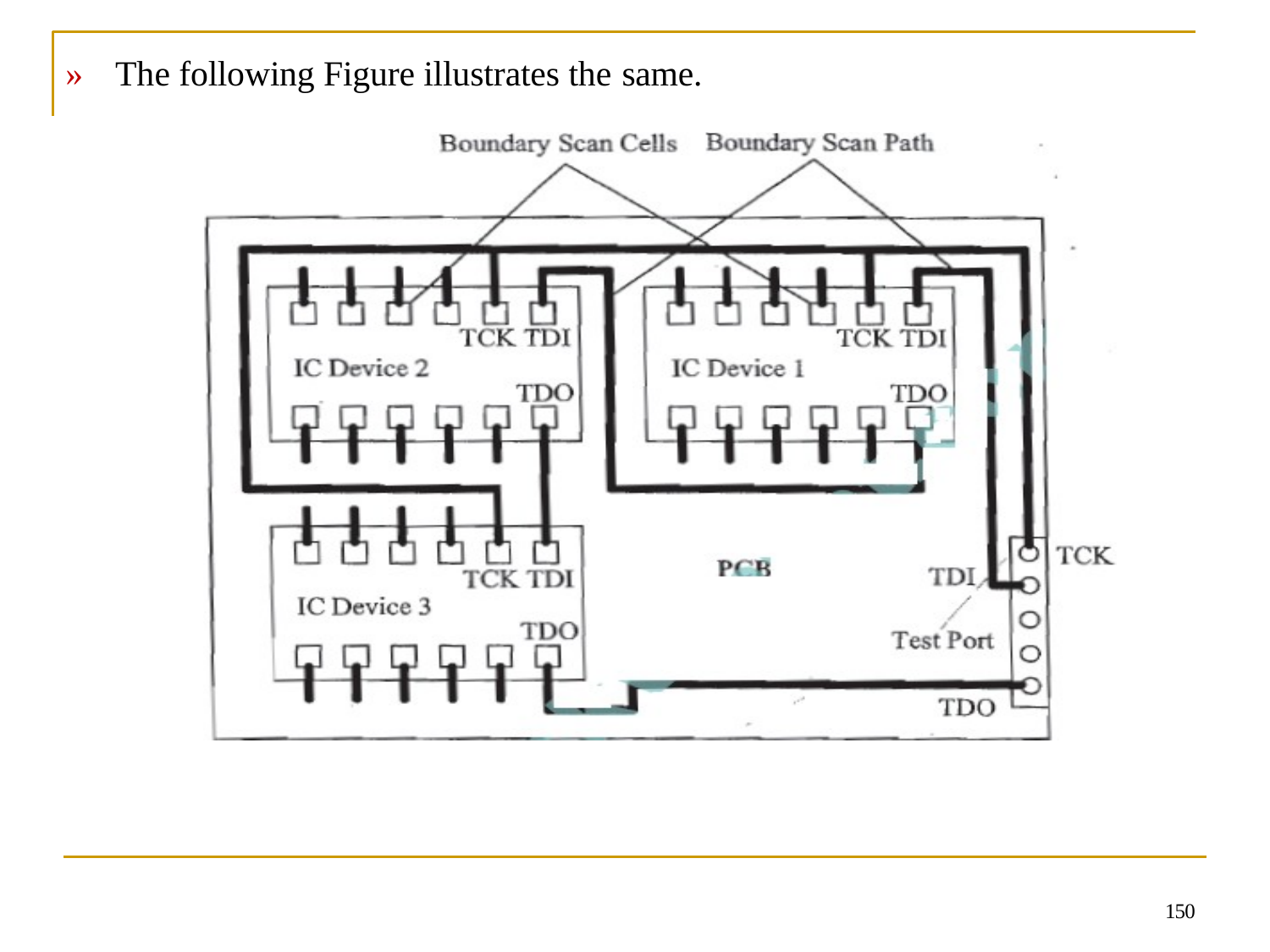

# »	The following Figure illustrates the same.

150